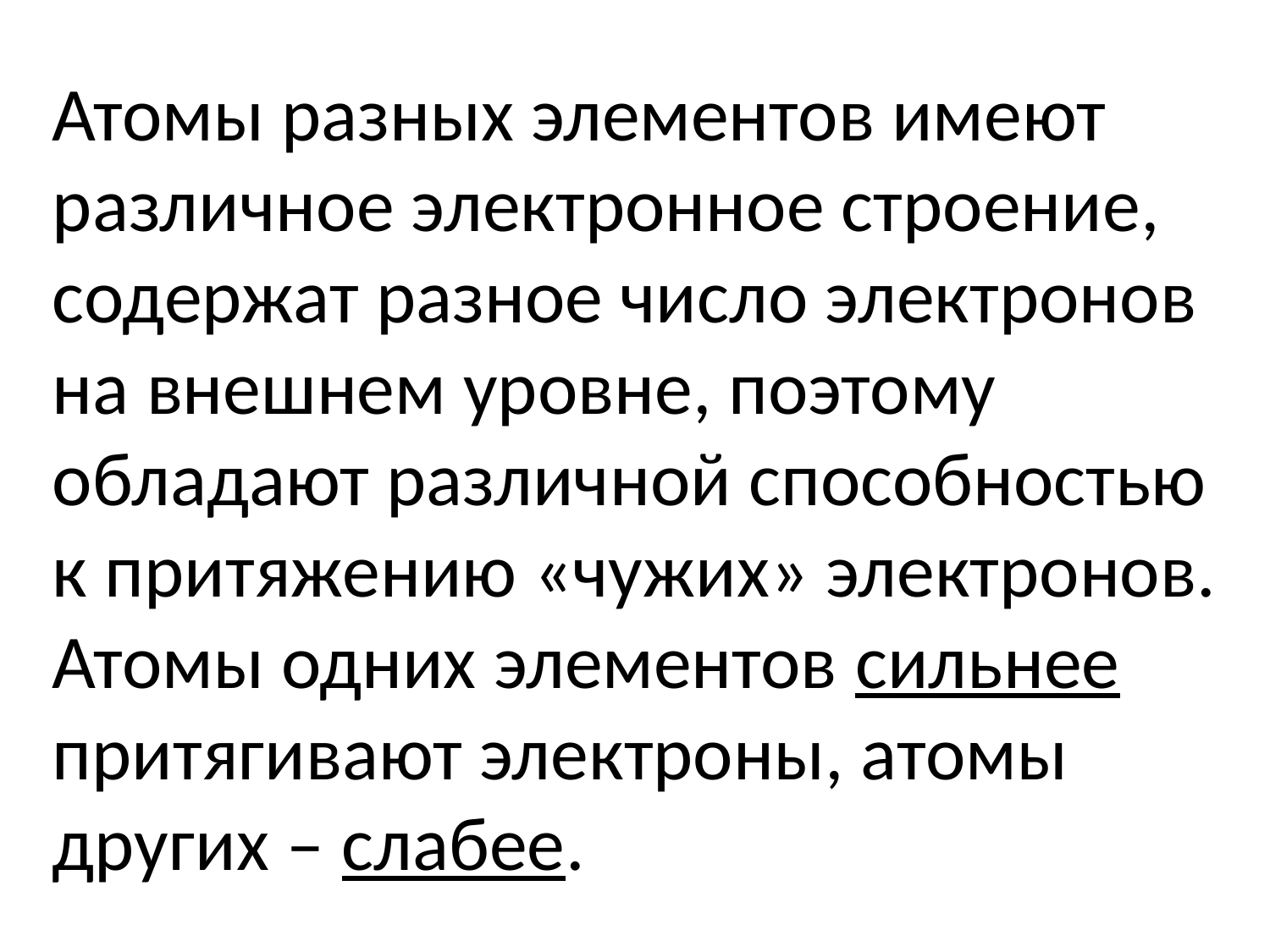

# Атомы разных элементов имеют различное электронное строение, содержат разное число электронов на внешнем уровне, поэтому обладают различной способностью к притяжению «чужих» электронов. Атомы одних элементов сильнее притягивают электроны, атомы других – слабее.